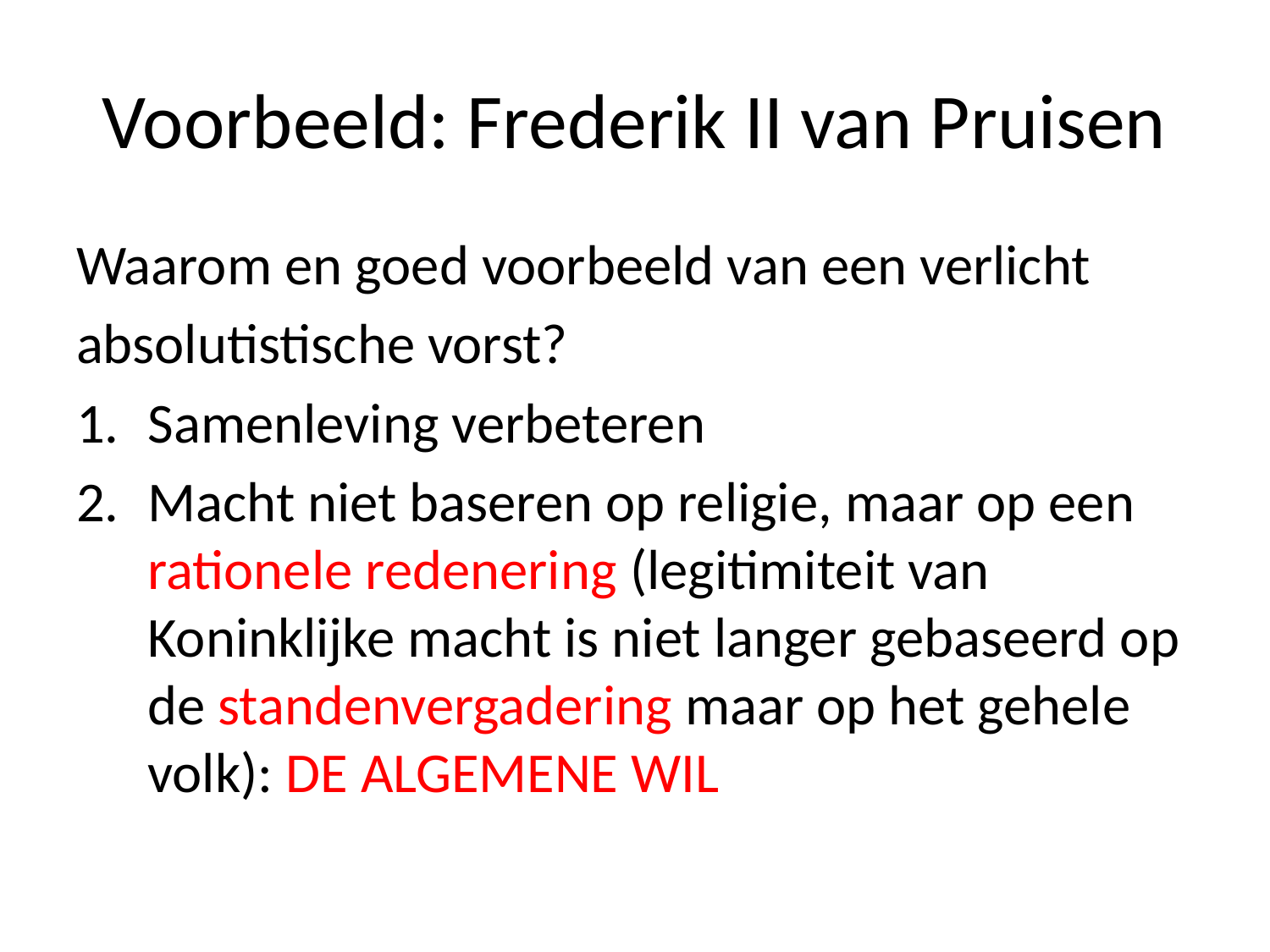

# Voorbeeld: Frederik II van Pruisen
Waarom en goed voorbeeld van een verlicht
absolutistische vorst?
Samenleving verbeteren
Macht niet baseren op religie, maar op een rationele redenering (legitimiteit van Koninklijke macht is niet langer gebaseerd op de standenvergadering maar op het gehele volk): DE ALGEMENE WIL